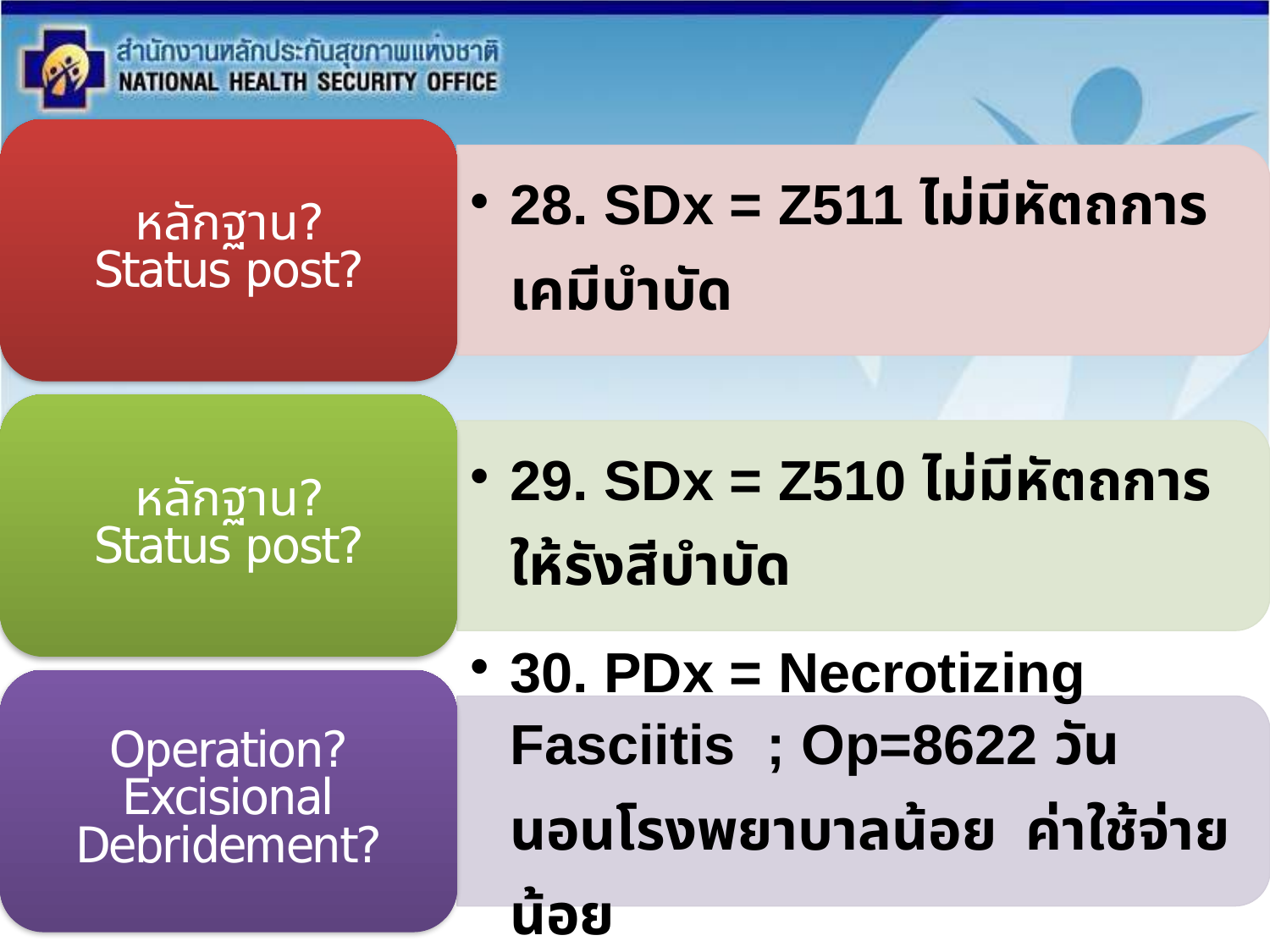

หลักฐาน?
Status post?
หลักฐาน?
Status post?
Operation? Excisional Debridement?